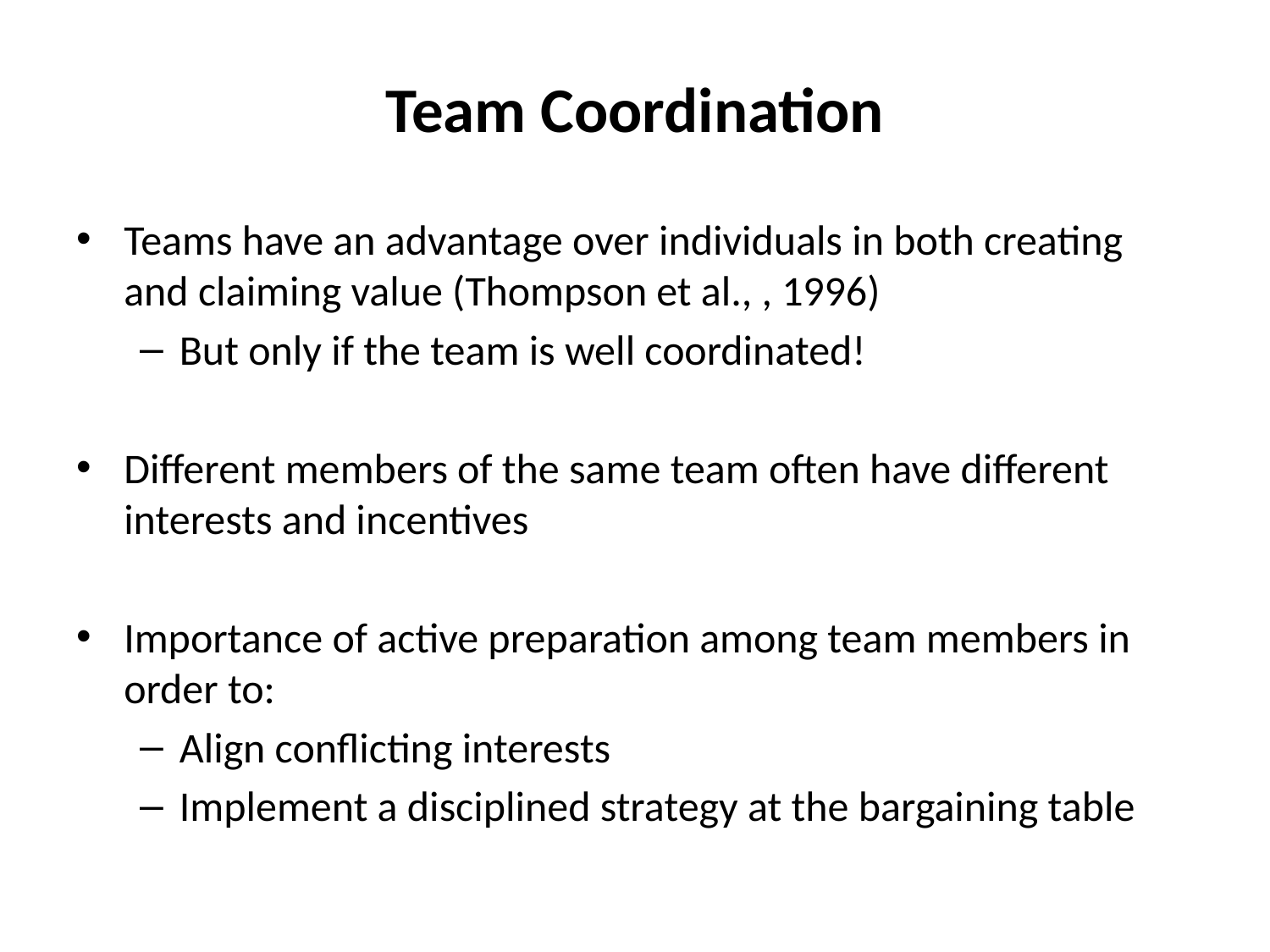

# Team Coordination
Teams have an advantage over individuals in both creating and claiming value (Thompson et al., , 1996)
But only if the team is well coordinated!

Different members of the same team often have different interests and incentives

Importance of active preparation among team members in order to:
Align conflicting interests
Implement a disciplined strategy at the bargaining table